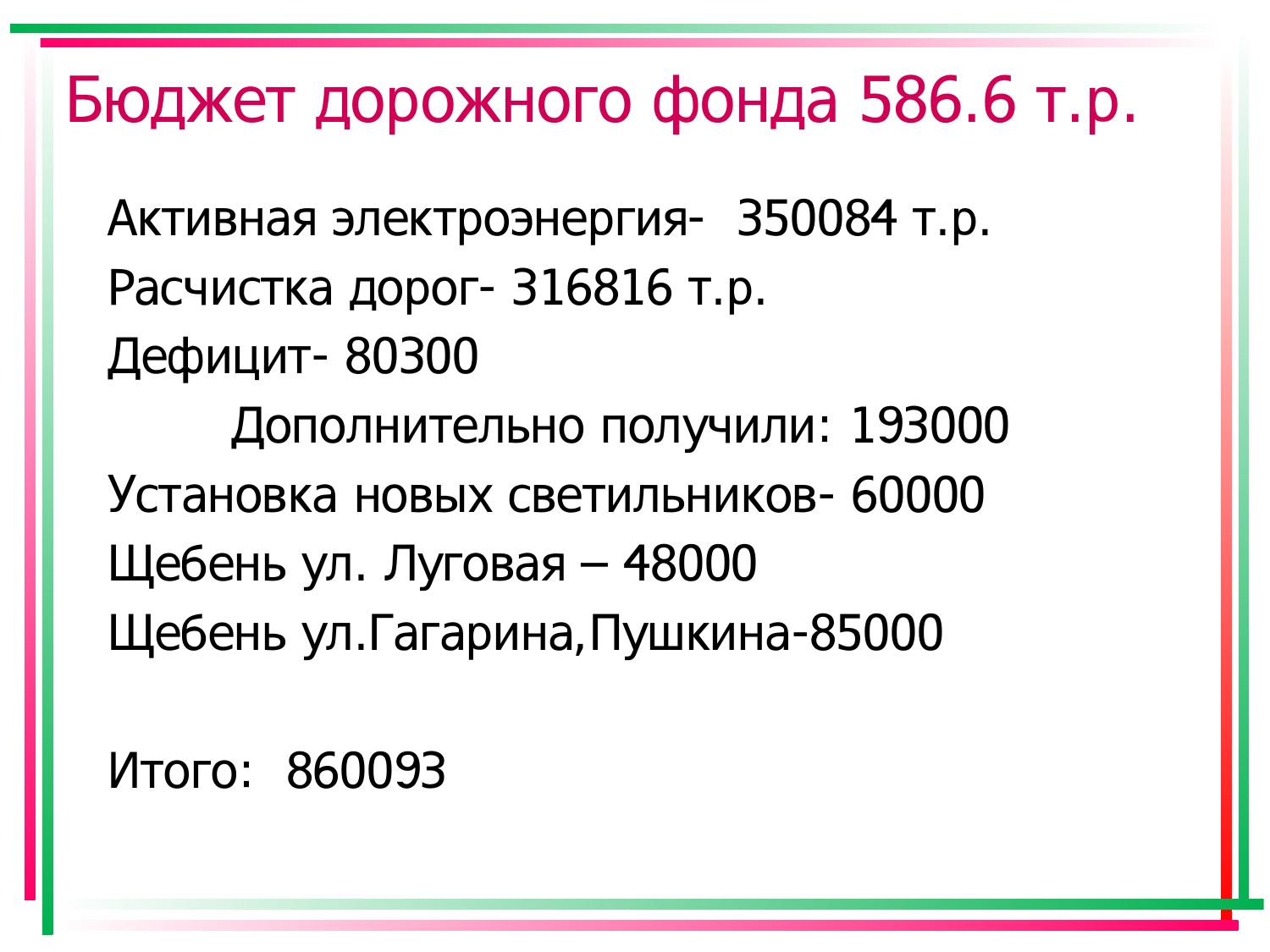

# Бюджет дорожного фонда 586.6 т.р.
Активная электроэнергия-  350084 т.р.
Расчистка дорог- 316816 т.р.
Дефицит- 80300
        Дополнительно получили: 193000
Установка новых светильников- 60000
Щебень ул. Луговая – 48000
Щебень ул.Гагарина,Пушкина-85000

Итого:  860093